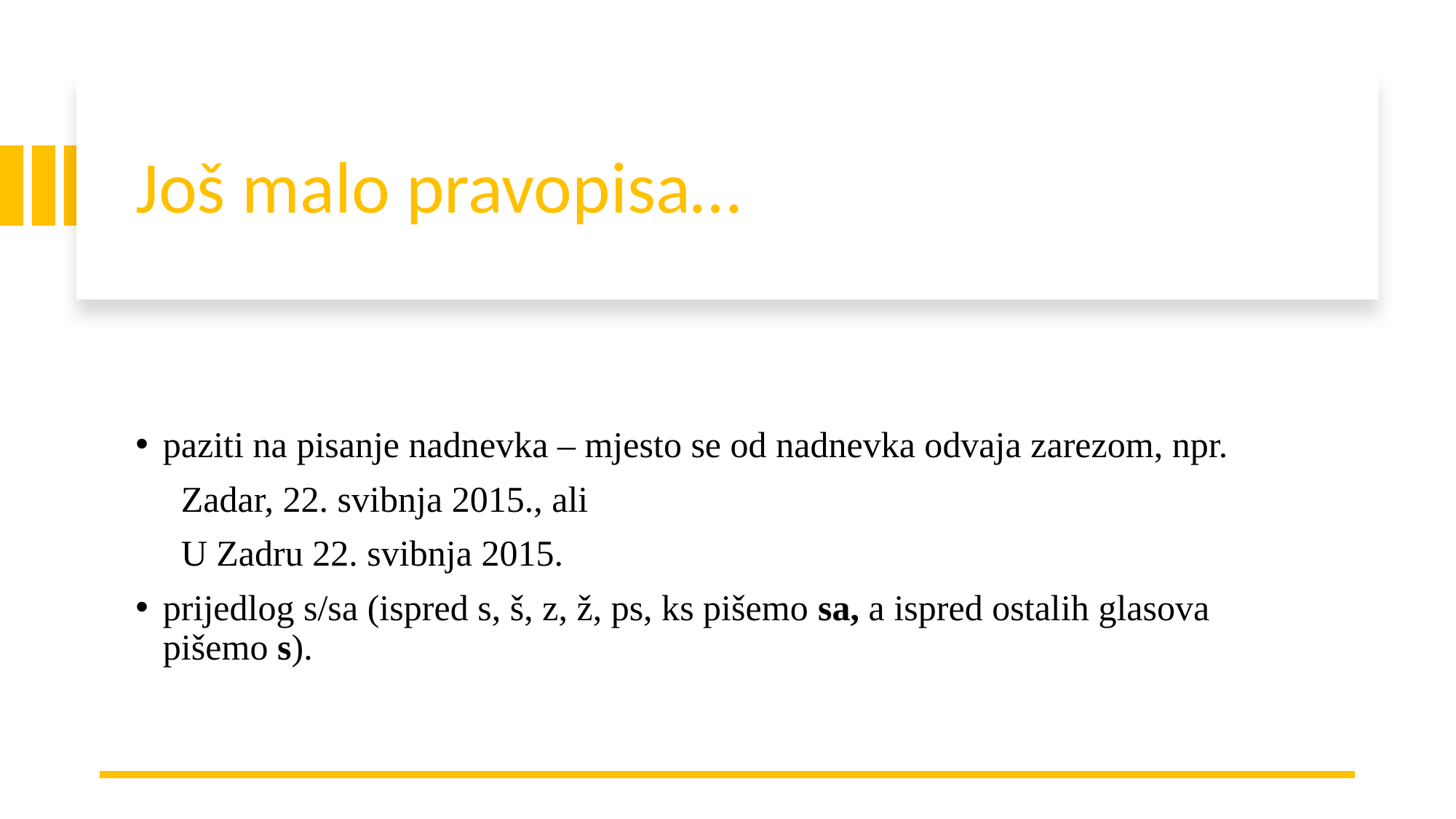

# Još malo pravopisa…

paziti na pisanje nadnevka – mjesto se od nadnevka odvaja zarezom, npr.
     Zadar, 22. svibnja 2015., ali
     U Zadru 22. svibnja 2015.
prijedlog s/sa (ispred s, š, z, ž, ps, ks pišemo sa, a ispred ostalih glasova pišemo s).